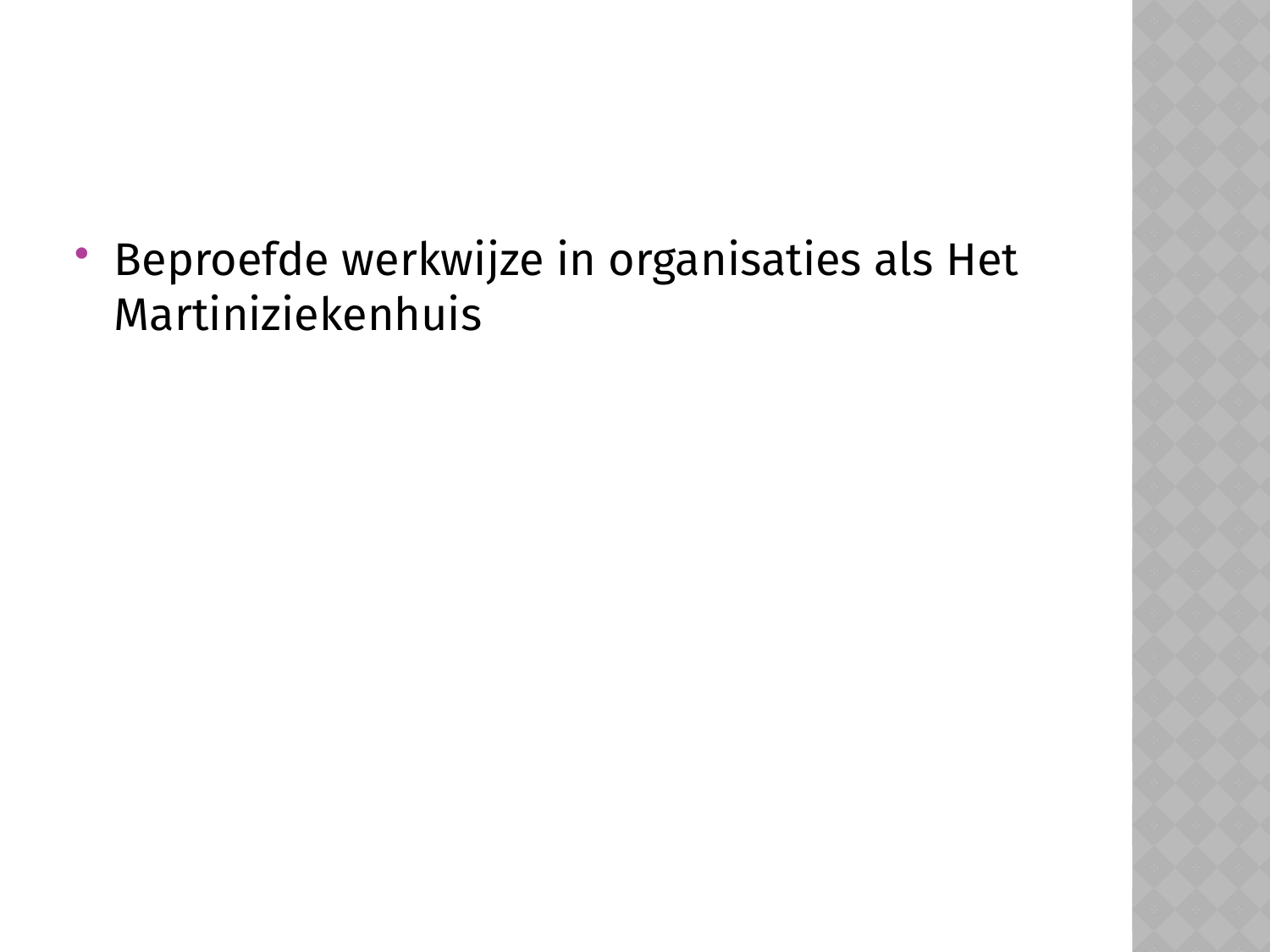

#
Beproefde werkwijze in organisaties als Het Martiniziekenhuis